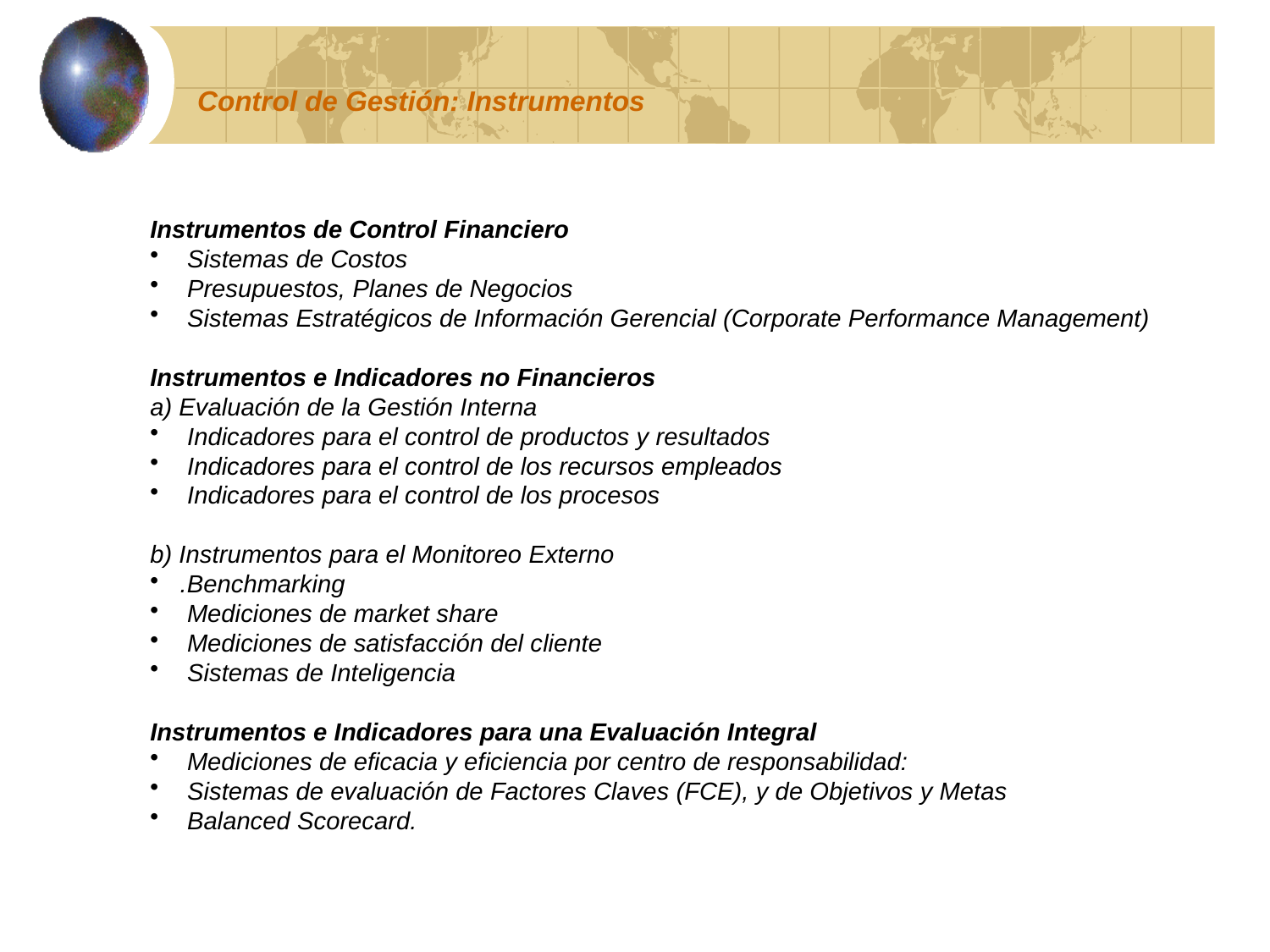

Control de Gestión: Instrumentos

Instrumentos de Control Financiero
 Sistemas de Costos
 Presupuestos, Planes de Negocios
 Sistemas Estratégicos de Información Gerencial (Corporate Performance Management)

Instrumentos e Indicadores no Financieros
a) Evaluación de la Gestión Interna
 Indicadores para el control de productos y resultados
 Indicadores para el control de los recursos empleados
 Indicadores para el control de los procesos

b) Instrumentos para el Monitoreo Externo
.Benchmarking
 Mediciones de market share
 Mediciones de satisfacción del cliente
 Sistemas de Inteligencia

Instrumentos e Indicadores para una Evaluación Integral
 Mediciones de eficacia y eficiencia por centro de responsabilidad:
 Sistemas de evaluación de Factores Claves (FCE), y de Objetivos y Metas
 Balanced Scorecard.